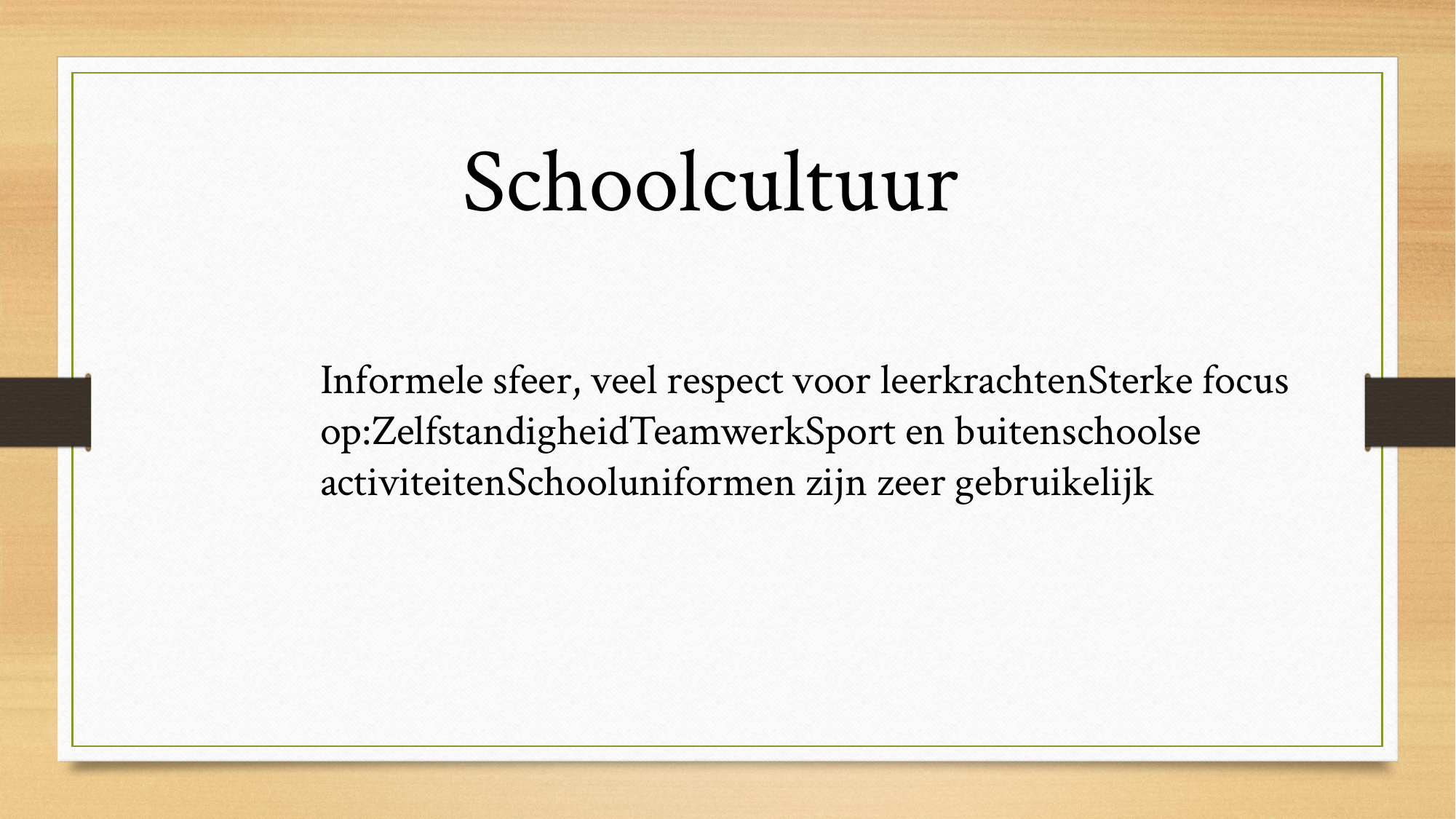

Schoolcultuur
Informele sfeer, veel respect voor leerkrachtenSterke focus op:ZelfstandigheidTeamwerkSport en buitenschoolse activiteitenSchooluniformen zijn zeer gebruikelijk